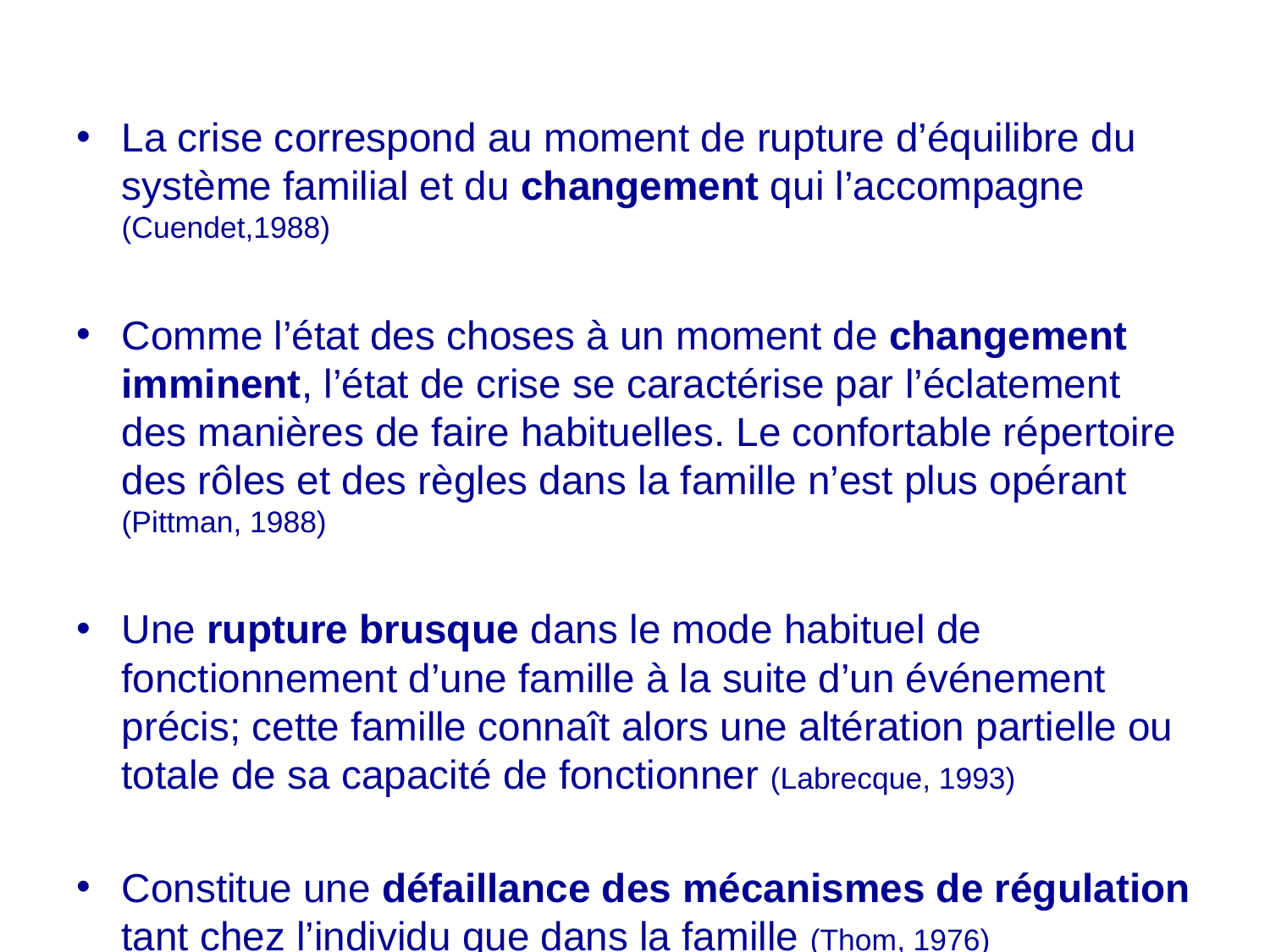

La crise correspond au moment de rupture d’équilibre du système familial et du changement qui l’accompagne (Cuendet,1988)

Comme l’état des choses à un moment de changement imminent, l’état de crise se caractérise par l’éclatement des manières de faire habituelles. Le confortable répertoire des rôles et des règles dans la famille n’est plus opérant (Pittman, 1988)

Une rupture brusque dans le mode habituel de fonctionnement d’une famille à la suite d’un événement précis; cette famille connaît alors une altération partielle ou totale de sa capacité de fonctionner (Labrecque, 1993)

Constitue une défaillance des mécanismes de régulation tant chez l’individu que dans la famille (Thom, 1976)